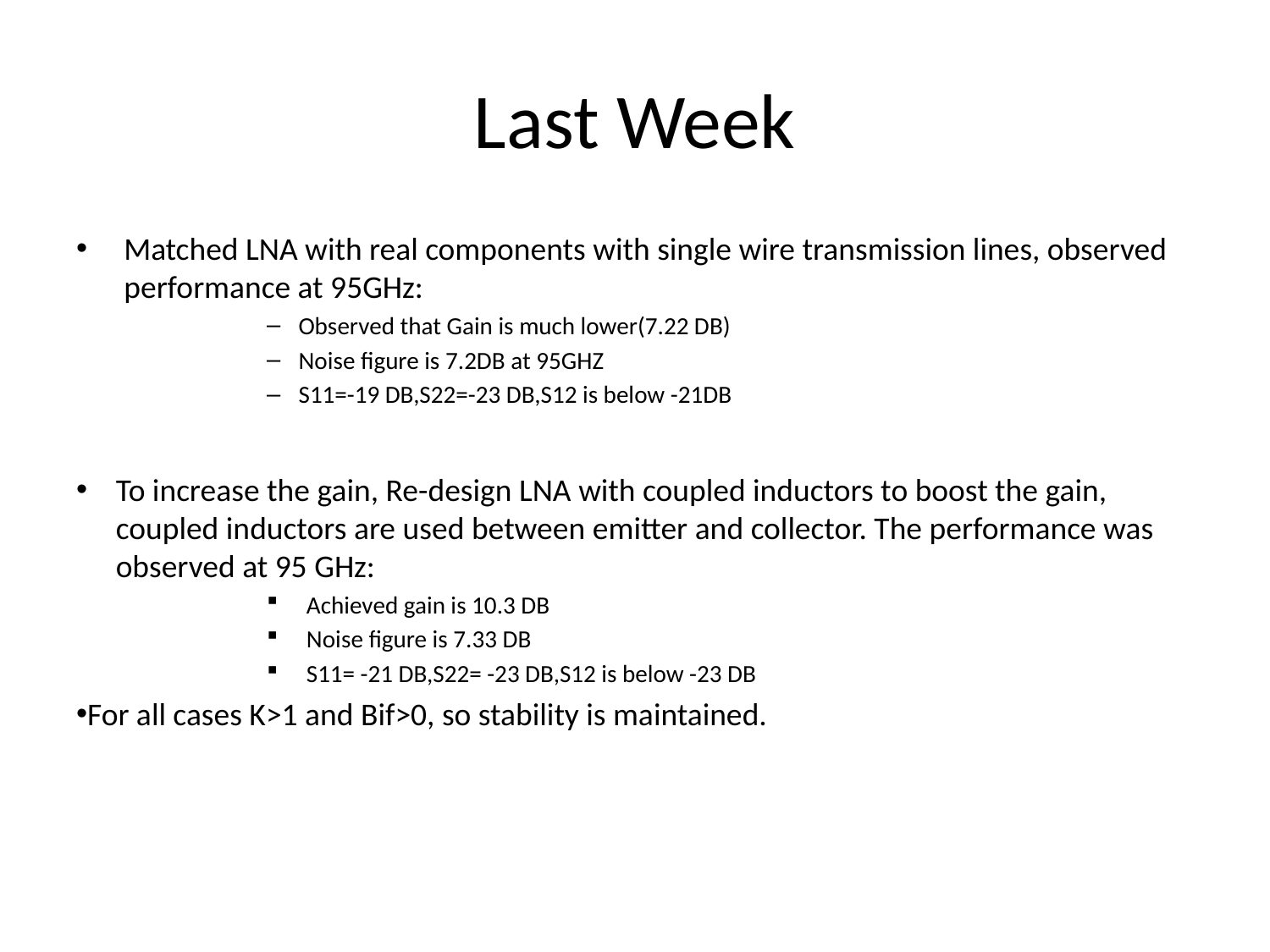

# Last Week
Matched LNA with real components with single wire transmission lines, observed performance at 95GHz:
Observed that Gain is much lower(7.22 DB)
Noise figure is 7.2DB at 95GHZ
S11=-19 DB,S22=-23 DB,S12 is below -21DB

To increase the gain, Re-design LNA with coupled inductors to boost the gain, coupled inductors are used between emitter and collector. The performance was observed at 95 GHz:
Achieved gain is 10.3 DB
Noise figure is 7.33 DB
S11= -21 DB,S22= -23 DB,S12 is below -23 DB
For all cases K>1 and Bif>0, so stability is maintained.